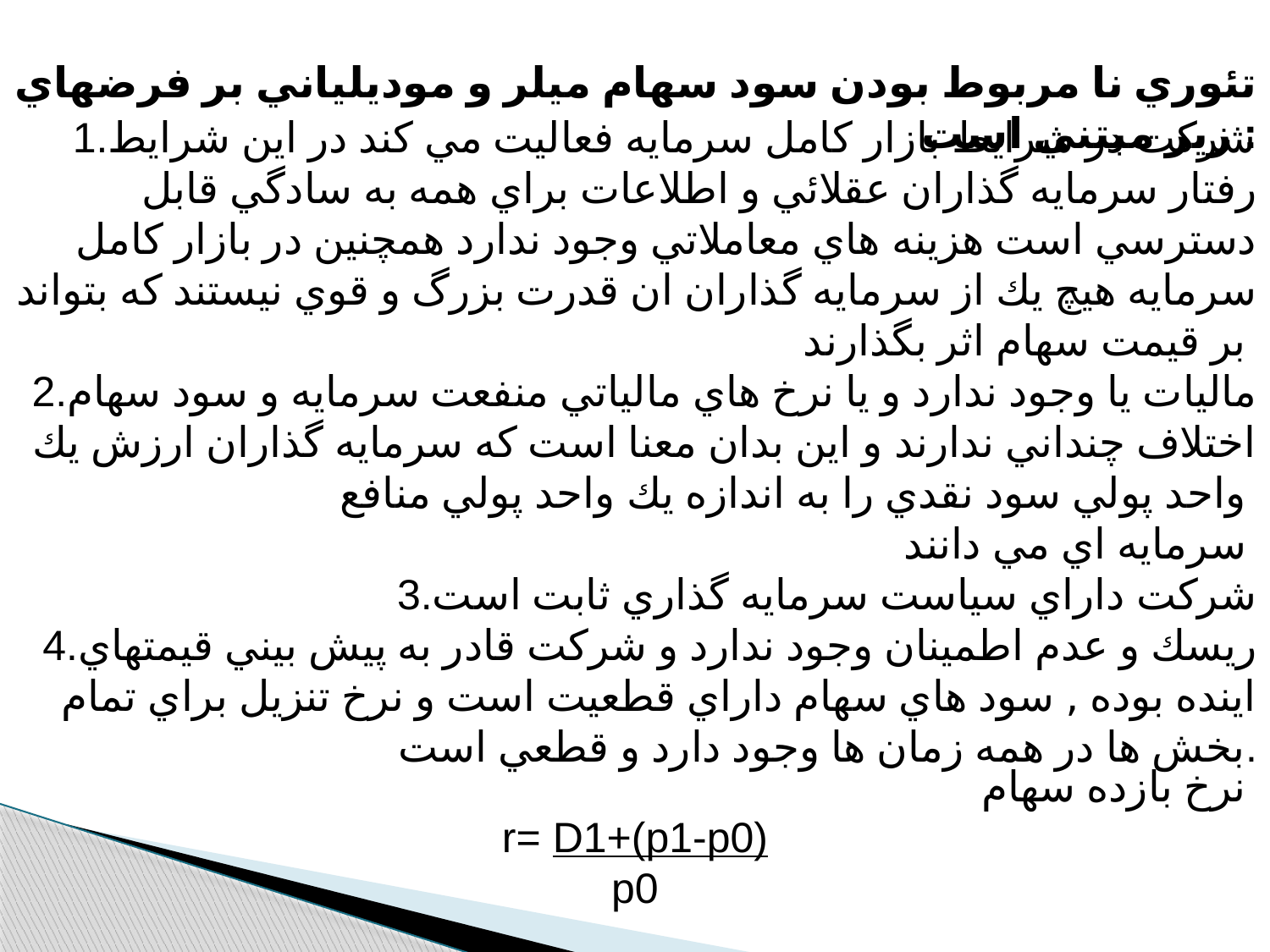

تئوري نا مربوط بودن سود سهام ميلر و موديلياني بر فرضهاي زير مبتني است :
1.شركت در شرايط بازار كامل سرمايه فعاليت مي كند در اين شرايط رفتار سرمايه گذاران عقلائي و اطلاعات براي همه به سادگي قابل دسترسي است هزينه هاي معاملاتي وجود ندارد همچنين در بازار كامل سرمايه هيچ يك از سرمايه گذاران ان قدرت بزرگ و قوي نيستند كه بتواند بر قيمت سهام اثر بگذارند
2.ماليات يا وجود ندارد و يا نرخ هاي مالياتي منفعت سرمايه و سود سهام اختلاف چنداني ندارند و اين بدان معنا است كه سرمايه گذاران ارزش يك واحد پولي سود نقدي را به اندازه يك واحد پولي منافع
سرمايه اي مي دانند
3.شركت داراي سياست سرمايه گذاري ثابت است
4.ريسك و عدم اطمينان وجود ندارد و شركت قادر به پيش بيني قيمتهاي اينده بوده ‚ سود هاي سهام داراي قطعيت است و نرخ تنزيل براي تمام بخش ها در همه زمان ها وجود دارد و قطعي است.

نرخ بازده سهام
r= D1+(p1-p0)
p0